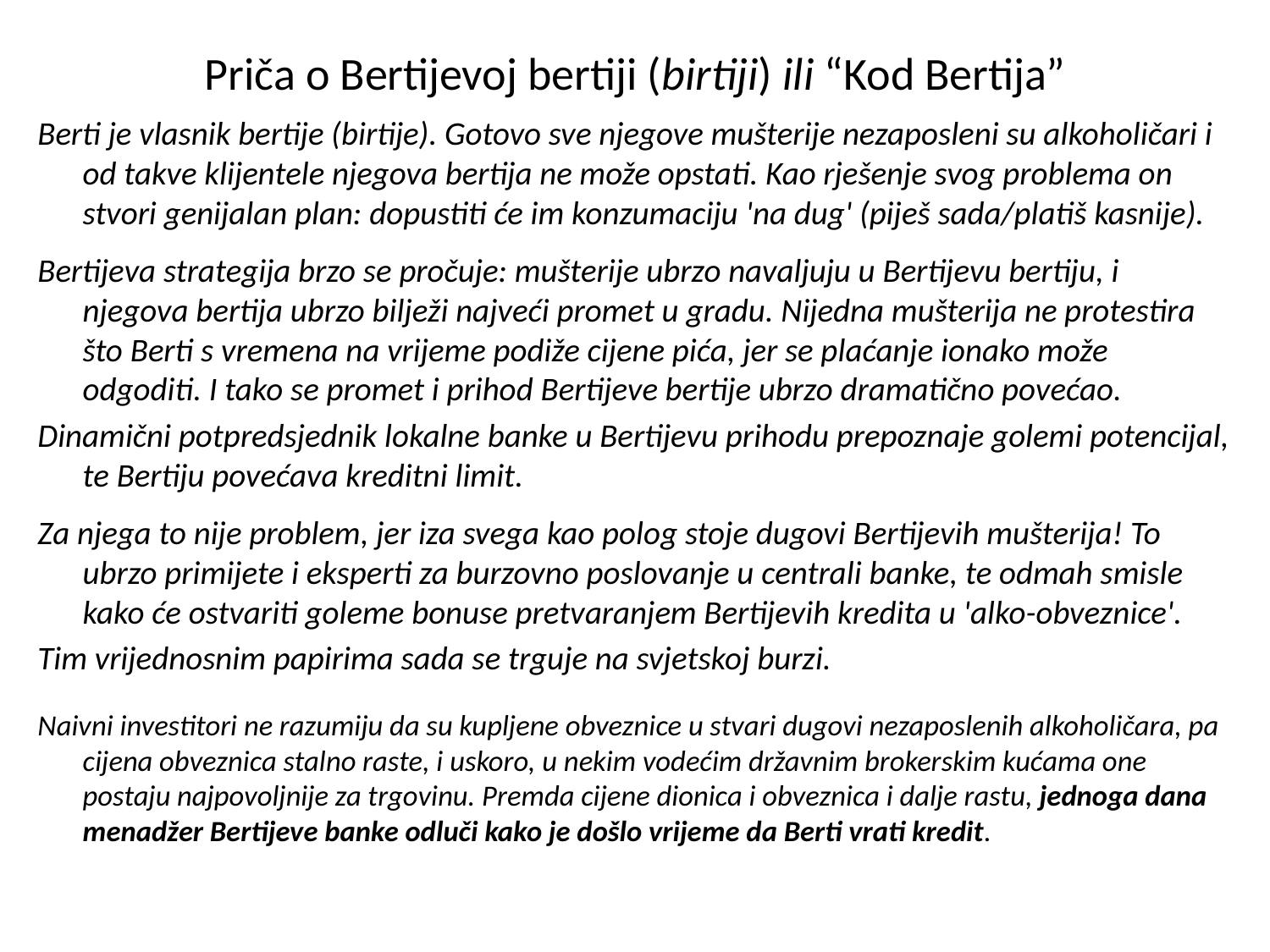

# Priča o Bertijevoj bertiji (birtiji) ili “Kod Bertija”
Berti je vlasnik bertije (birtije). Gotovo sve njegove mušterije nezaposleni su alkoholičari i od takve klijentele njegova bertija ne može opstati. Kao rješenje svog problema on stvori genijalan plan: dopustiti će im konzumaciju 'na dug' (piješ sada/platiš kasnije).

Bertijeva strategija brzo se pročuje: mušterije ubrzo navaljuju u Bertijevu bertiju, i njegova bertija ubrzo bilježi najveći promet u gradu. Nijedna mušterija ne protestira što Berti s vremena na vrijeme podiže cijene pića, jer se plaćanje ionako može odgoditi. I tako se promet i prihod Bertijeve bertije ubrzo dramatično povećao.
Dinamični potpredsjednik lokalne banke u Bertijevu prihodu prepoznaje golemi potencijal, te Bertiju povećava kreditni limit.

Za njega to nije problem, jer iza svega kao polog stoje dugovi Bertijevih mušterija! To ubrzo primijete i eksperti za burzovno poslovanje u centrali banke, te odmah smisle kako će ostvariti goleme bonuse pretvaranjem Bertijevih kredita u 'alko-obveznice'.
Tim vrijednosnim papirima sada se trguje na svjetskoj burzi.

Naivni investitori ne razumiju da su kupljene obveznice u stvari dugovi nezaposlenih alkoholičara, pa cijena obveznica stalno raste, i uskoro, u nekim vodećim državnim brokerskim kućama one postaju najpovoljnije za trgovinu. Premda cijene dionica i obveznica i dalje rastu, jednoga dana menadžer Bertijeve banke odluči kako je došlo vrijeme da Berti vrati kredit.